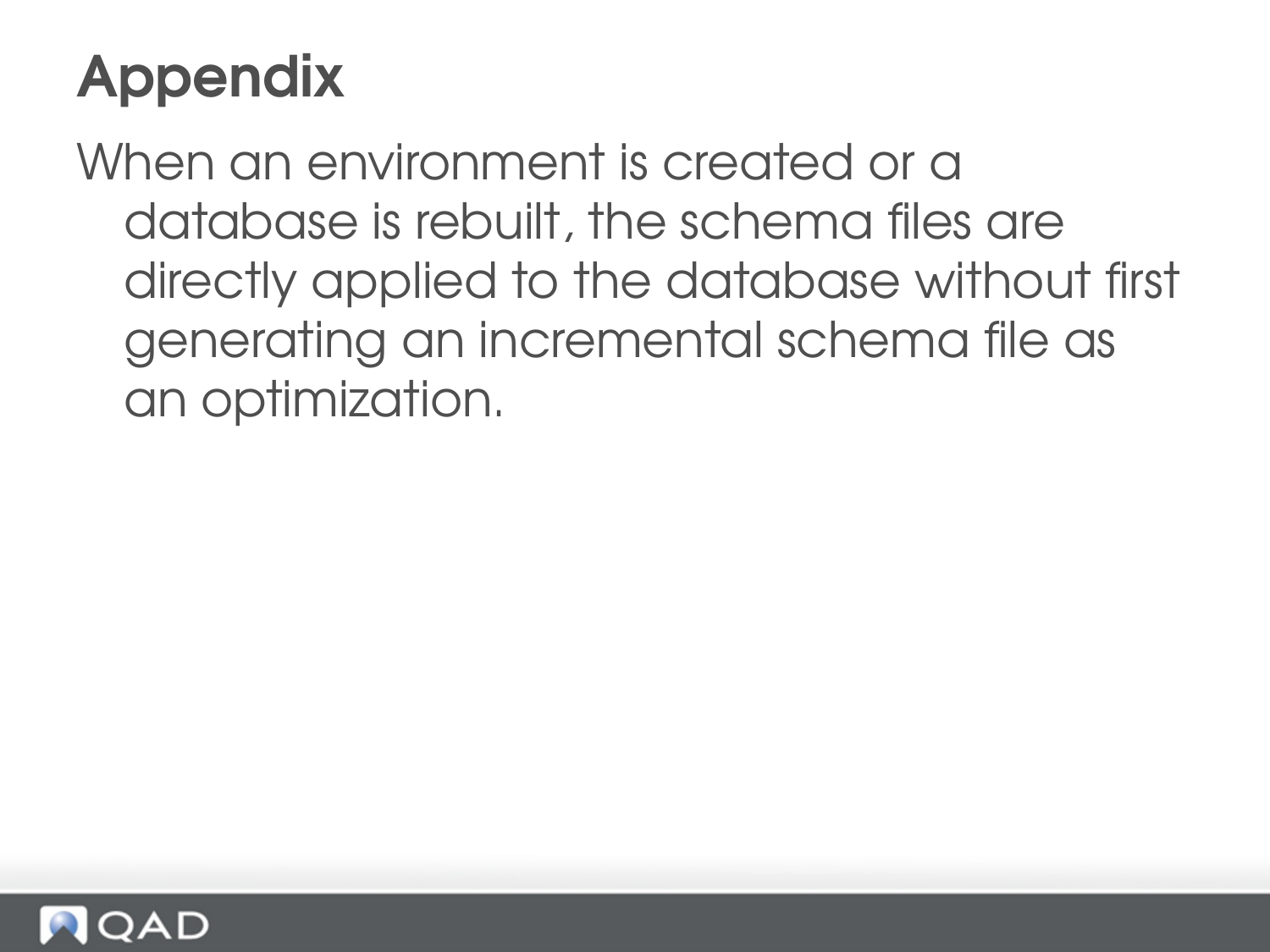

# Appendix
When an environment is created or a database is rebuilt, the schema files are directly applied to the database without first generating an incremental schema file as an optimization.